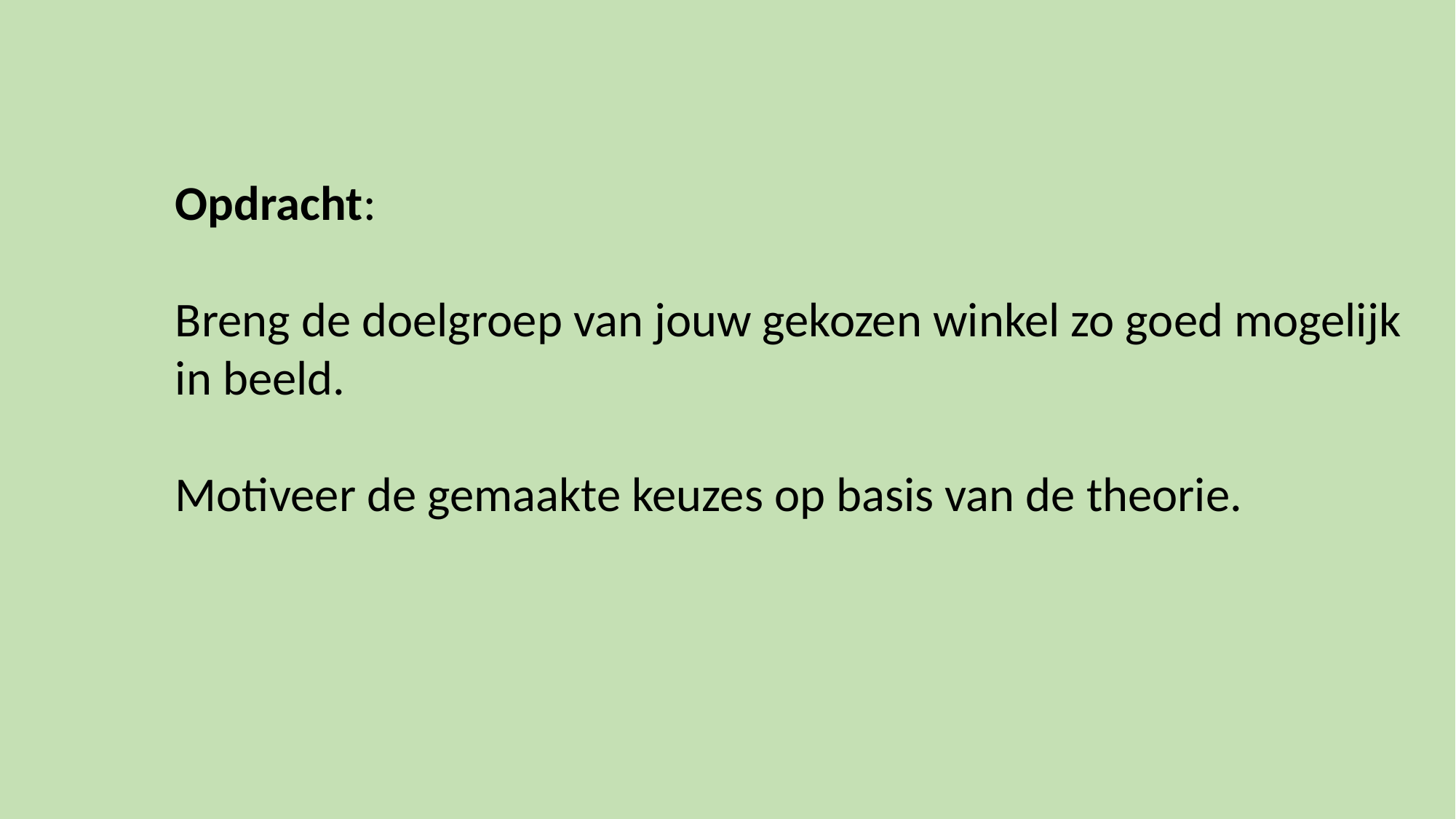

Opdracht:

Breng de doelgroep van jouw gekozen winkel zo goed mogelijk
in beeld.

Motiveer de gemaakte keuzes op basis van de theorie.